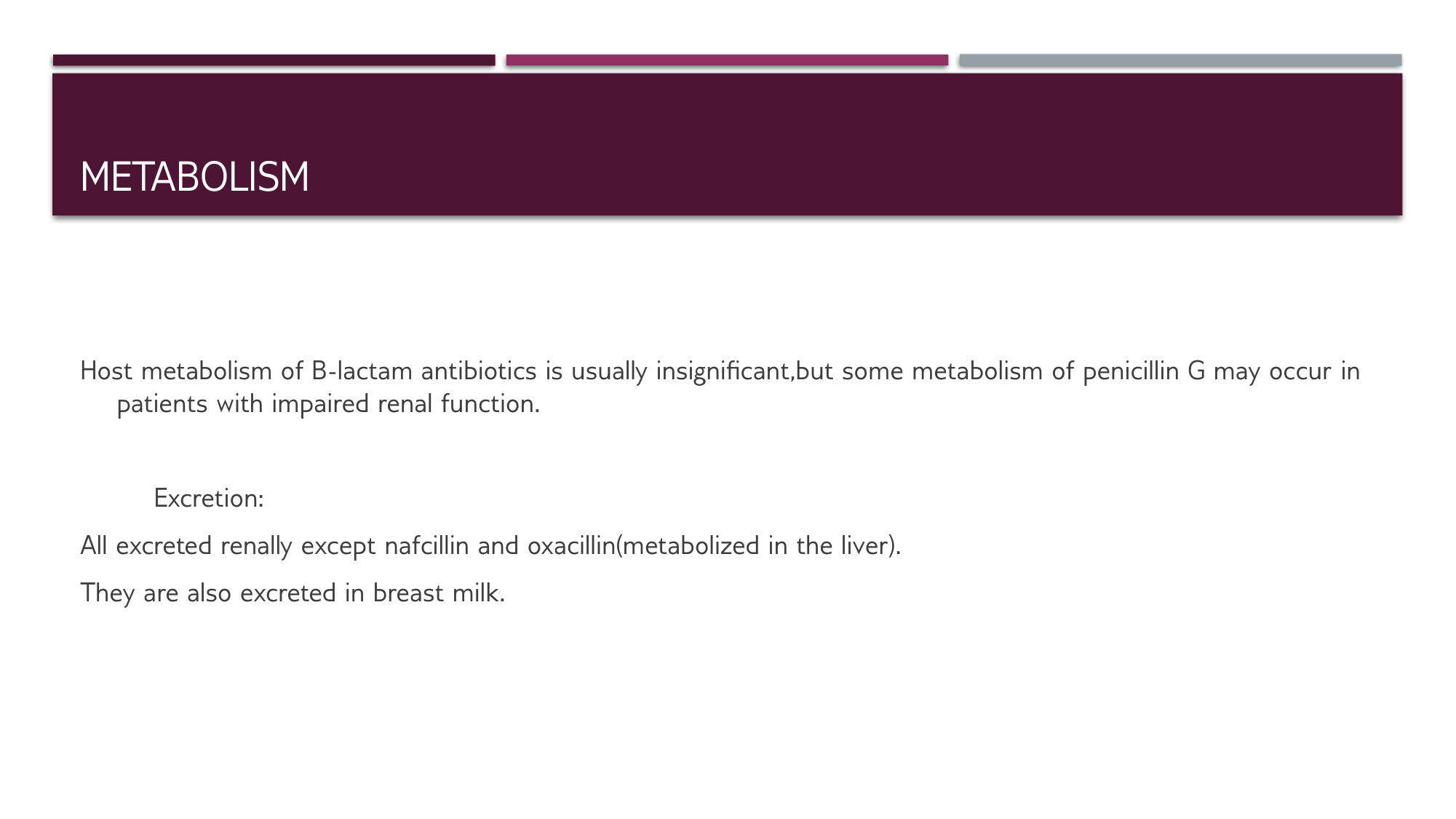

# Metabolism
Host metabolism of B-lactam antibiotics is usually insignificant,but some metabolism of penicillin G may occur in patients with impaired renal function.

         Excretion:
All excreted renally except nafcillin and oxacillin(metabolized in the liver).
They are also excreted in breast milk.